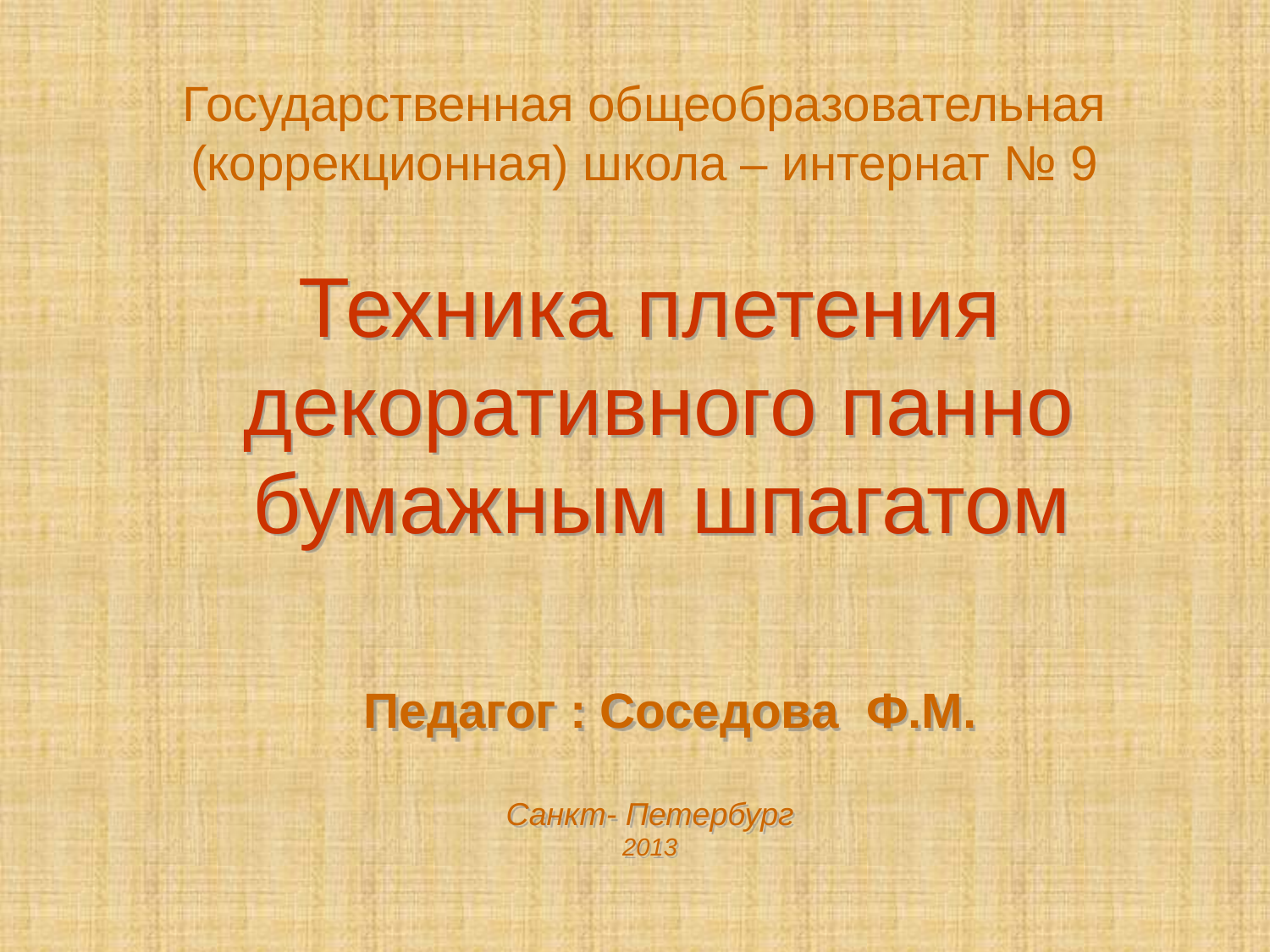

# Государственная общеобразовательная (коррекционная) школа – интернат № 9
Техника плетения
 декоративного панно
 бумажным шпагатом

   Педагог : Соседова  Ф.М.

Санкт- Петербург
2013